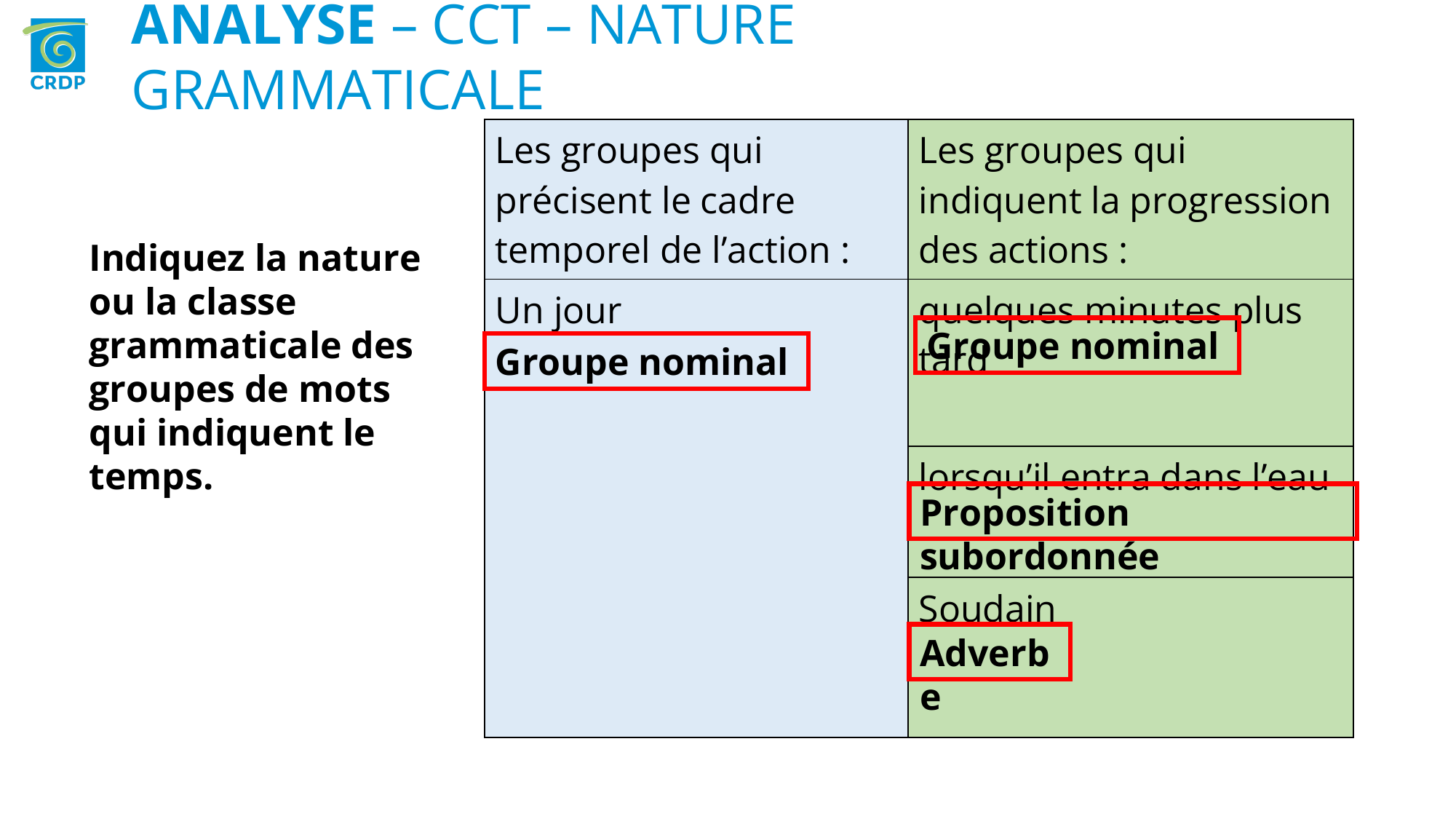

ANALYSE – CCT – NATURE GRAMMATICALE
| Les groupes qui précisent le cadre temporel de l’action : | Les groupes qui indiquent la progression des actions : |
| --- | --- |
| Un jour | quelques minutes plus tard |
|  | lorsqu’il entra dans l’eau |
|  | Soudain |
Indiquez la nature ou la classe grammaticale des groupes de mots qui indiquent le temps.
Groupe nominal
Groupe nominal
Proposition subordonnée
Adverbe